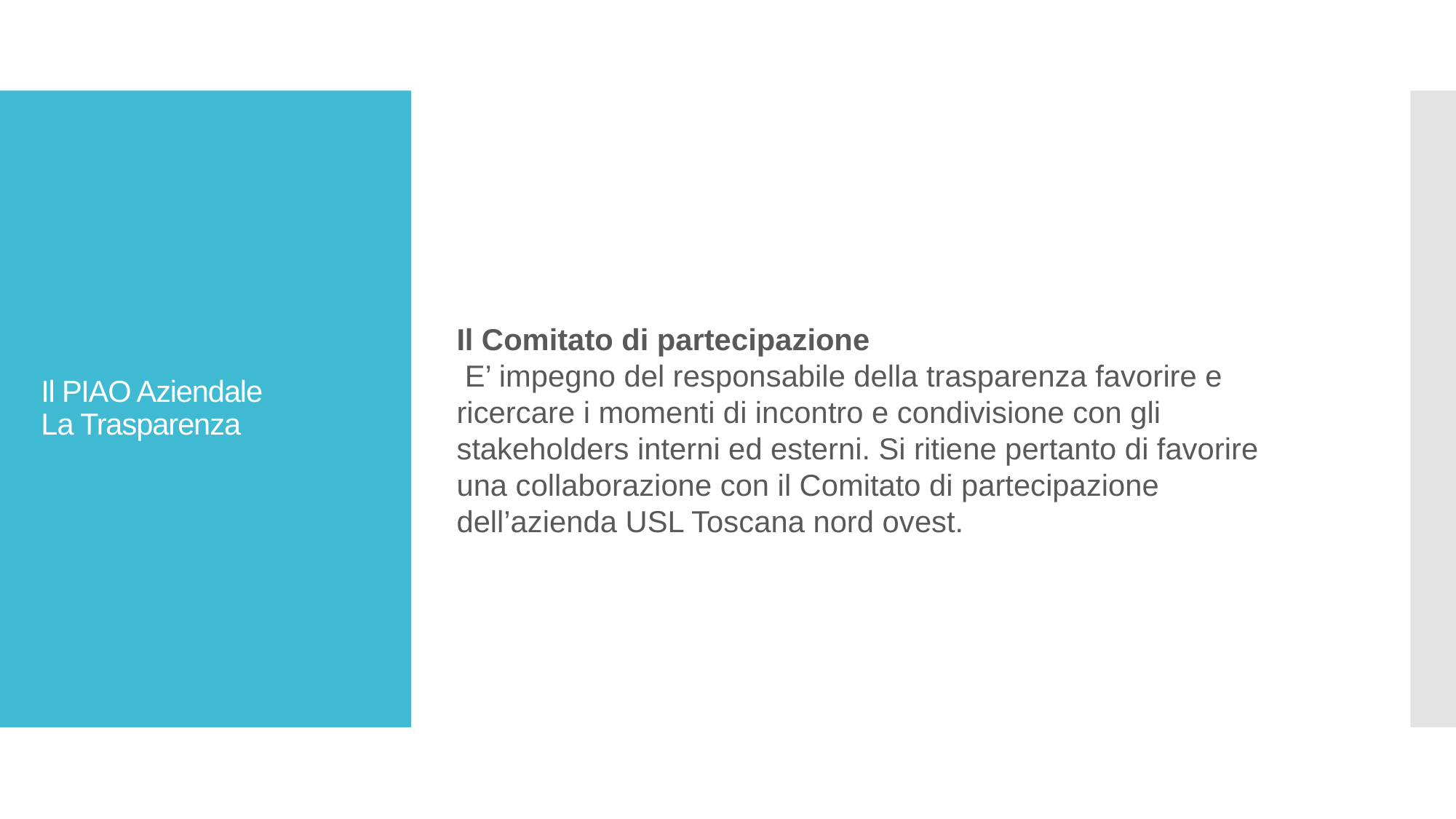

Il Comitato di partecipazione
 E’ impegno del responsabile della trasparenza favorire e ricercare i momenti di incontro e condivisione con gli stakeholders interni ed esterni. Si ritiene pertanto di favorire una collaborazione con il Comitato di partecipazione dell’azienda USL Toscana nord ovest.
# Il PIAO Aziendale La Trasparenza